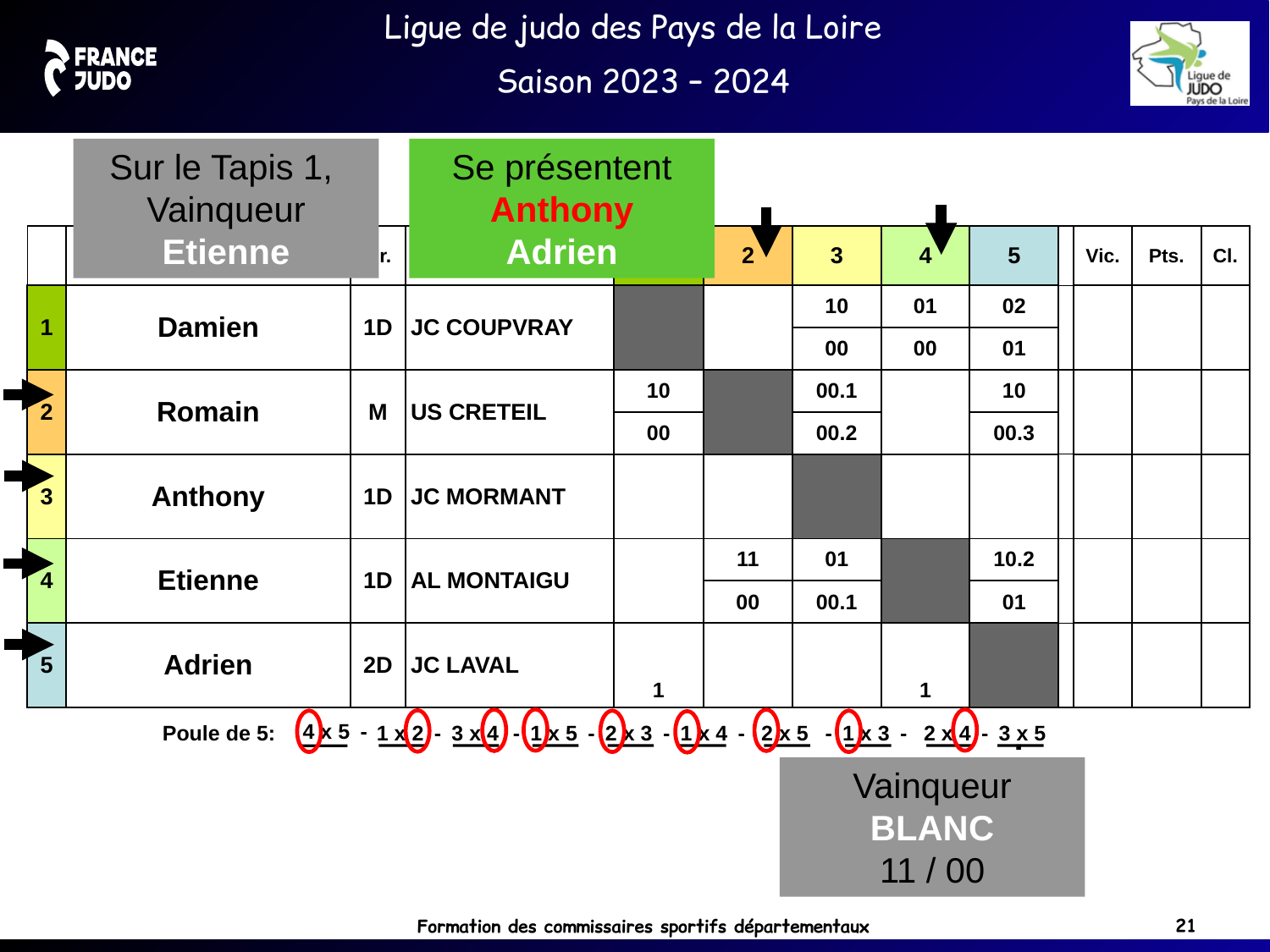

Sur le Tapis 1,
Vainqueur Etienne
Se présentent
Anthony
Adrien

.

Vainqueur BLANC
11 / 00